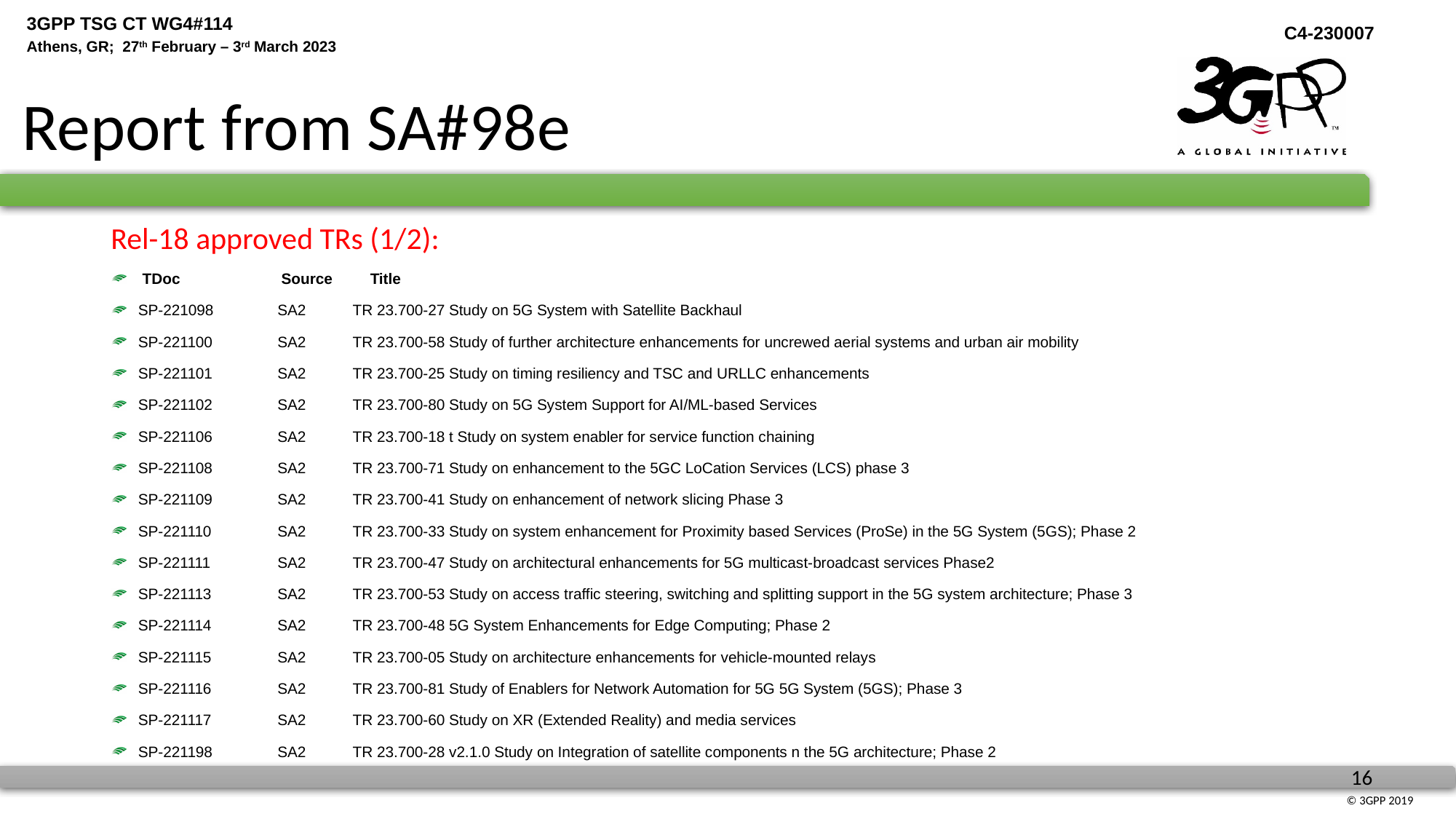

# Report from SA#98e
Rel-18 approved TRs (1/2):
 TDoc	Source	Title
SP-221098	SA2	TR 23.700-27 Study on 5G System with Satellite Backhaul
SP-221100	SA2	TR 23.700-58 Study of further architecture enhancements for uncrewed aerial systems and urban air mobility
SP-221101	SA2	TR 23.700-25 Study on timing resiliency and TSC and URLLC enhancements
SP-221102	SA2	TR 23.700-80 Study on 5G System Support for AI/ML-based Services
SP-221106	SA2	TR 23.700-18 t Study on system enabler for service function chaining
SP-221108	SA2	TR 23.700-71 Study on enhancement to the 5GC LoCation Services (LCS) phase 3
SP-221109	SA2	TR 23.700-41 Study on enhancement of network slicing Phase 3
SP-221110	SA2	TR 23.700-33 Study on system enhancement for Proximity based Services (ProSe) in the 5G System (5GS); Phase 2
SP-221111	SA2	TR 23.700-47 Study on architectural enhancements for 5G multicast-broadcast services Phase2
SP-221113	SA2	TR 23.700-53 Study on access traffic steering, switching and splitting support in the 5G system architecture; Phase 3
SP-221114	SA2	TR 23.700-48 5G System Enhancements for Edge Computing; Phase 2
SP-221115	SA2	TR 23.700-05 Study on architecture enhancements for vehicle-mounted relays
SP-221116	SA2	TR 23.700-81 Study of Enablers for Network Automation for 5G 5G System (5GS); Phase 3
SP-221117	SA2	TR 23.700-60 Study on XR (Extended Reality) and media services
SP-221198	SA2	TR 23.700-28 v2.1.0 Study on Integration of satellite components n the 5G architecture; Phase 2